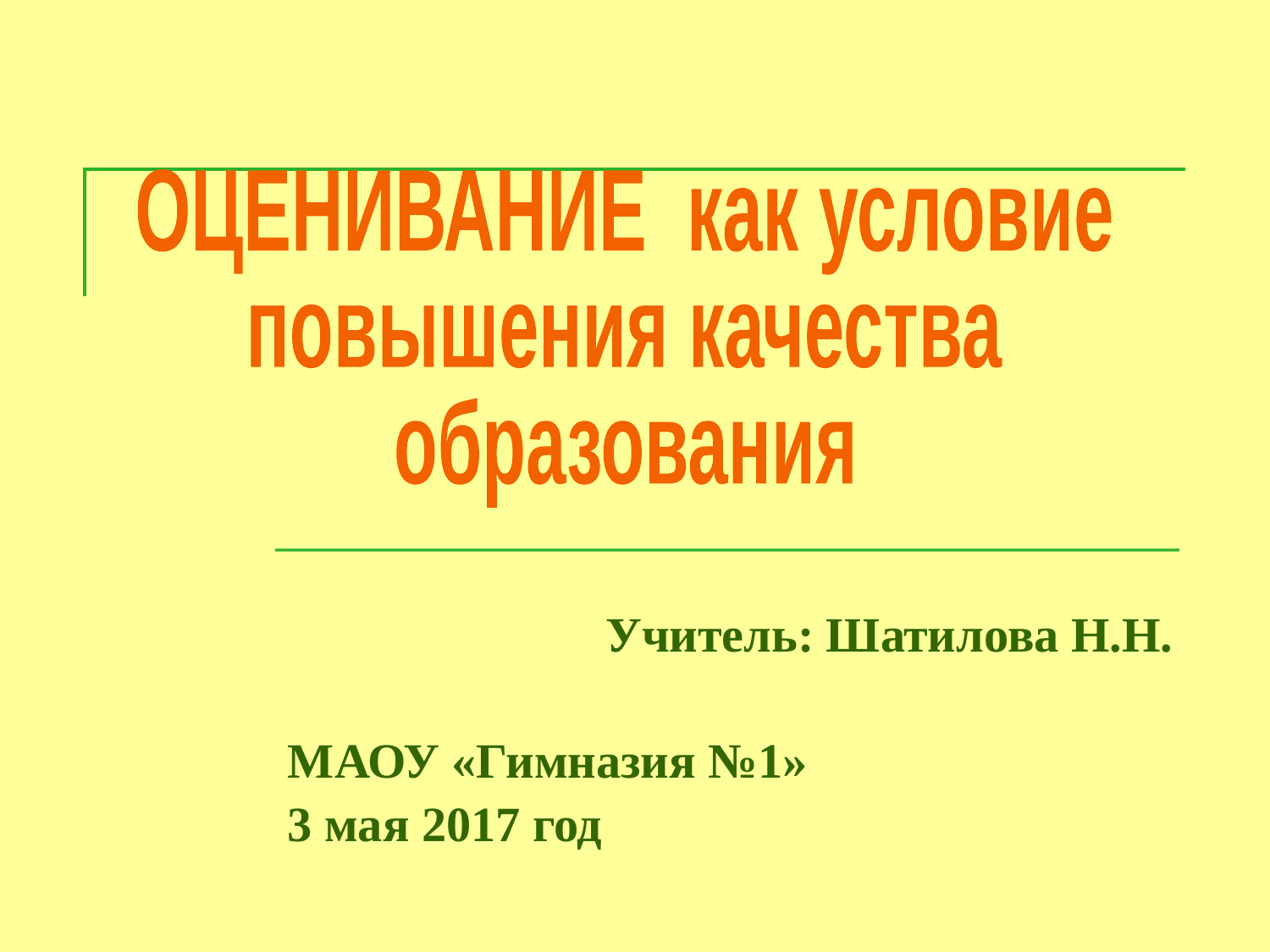

ОЦЕНИВАНИЕ
как условие
повышения качества
образования
Учитель: Шатилова Н.Н.

МАОУ «Гимназия №1»
3 мая 2017 год